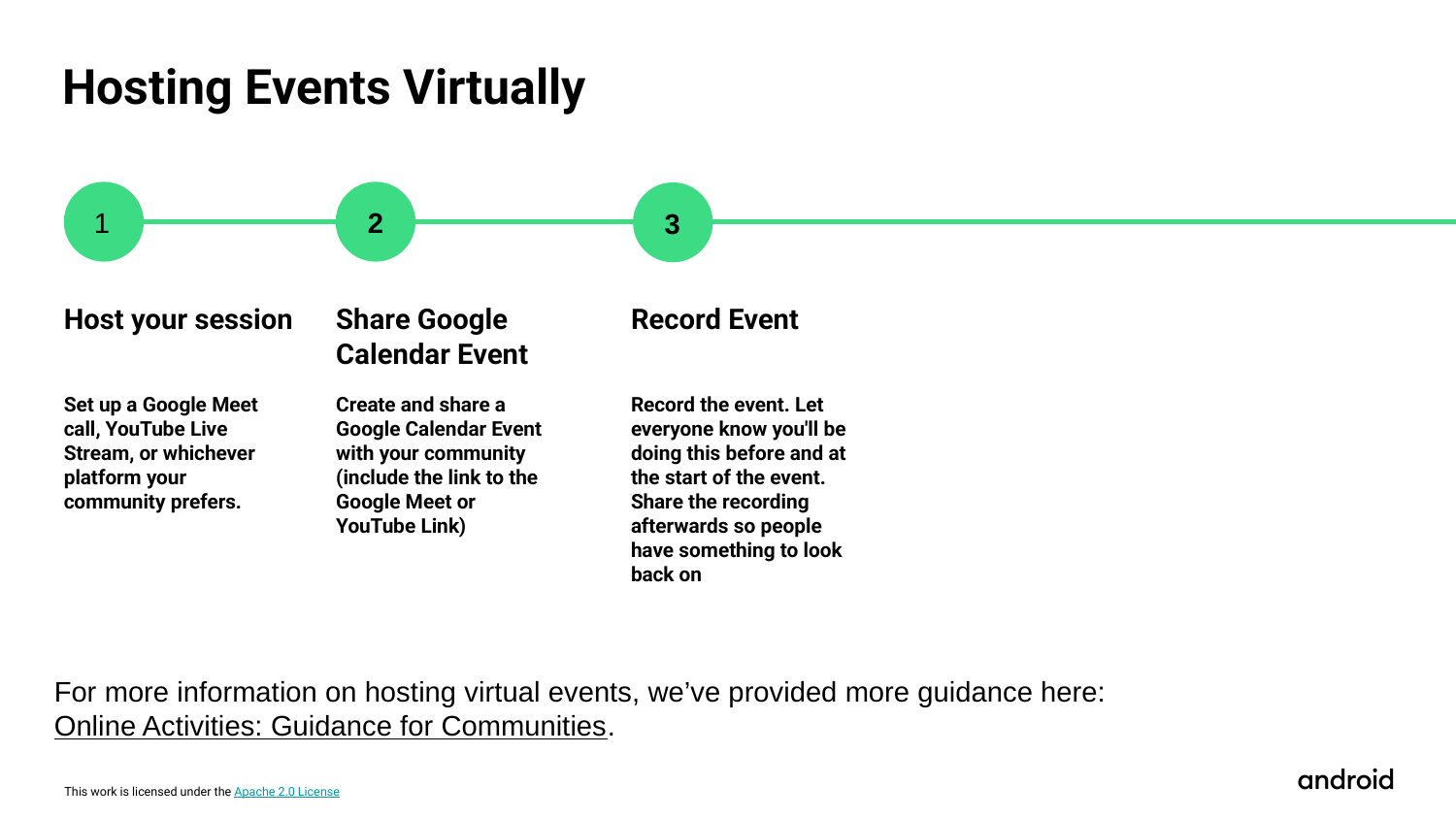

Hosting Events Virtually
1

2
3
Host your session
Share Google Calendar Event
Record Event
Set up a Google Meet  call, YouTube Live Stream, or whichever platform your community prefers.
Record the event. Let everyone know you'll be doing this before and at the start of the event. Share the recording afterwards so people have something to look back on
Create and share a Google Calendar Event with your community (include the link to the Google Meet or YouTube Link)
# For more information on hosting virtual events, we’ve provided more guidance here:
Online Activities: Guidance for Communities.